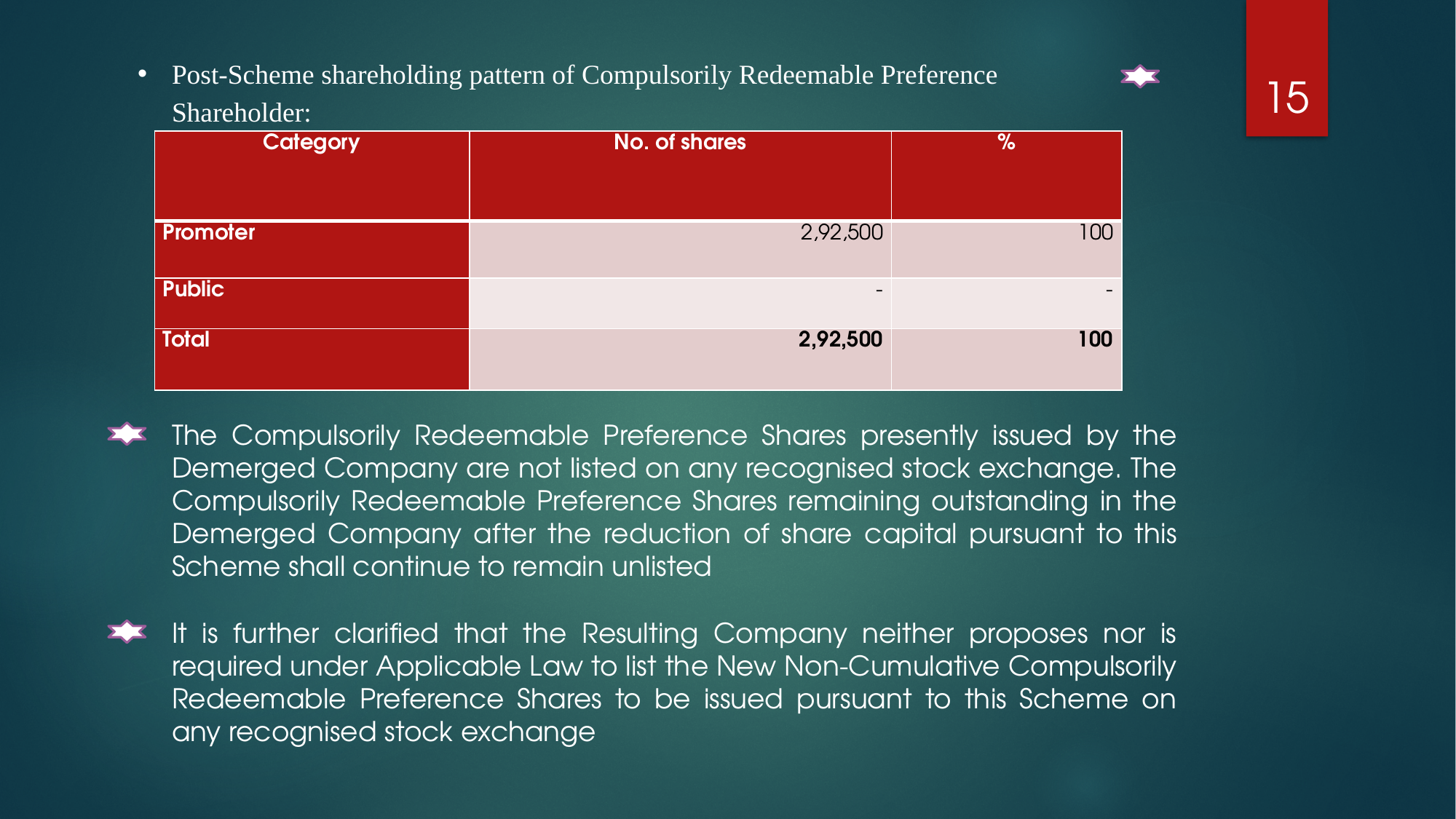

15
Post-Scheme shareholding pattern of Compulsorily Redeemable Preference Shareholder:

| Category | No. of shares | % |
| --- | --- | --- |
| Promoter | 2,92,500 | 100 |
| Public | - | - |
| Total | 2,92,500 | 100 |
The Compulsorily Redeemable Preference Shares presently issued by the Demerged Company are not listed on any recognised stock exchange. The Compulsorily Redeemable Preference Shares remaining outstanding in the Demerged Company after the reduction of share capital pursuant to this Scheme shall continue to remain unlisted

It is further clarified that the Resulting Company neither proposes nor is required under Applicable Law to list the New Non-Cumulative Compulsorily Redeemable Preference Shares to be issued pursuant to this Scheme on any recognised stock exchange